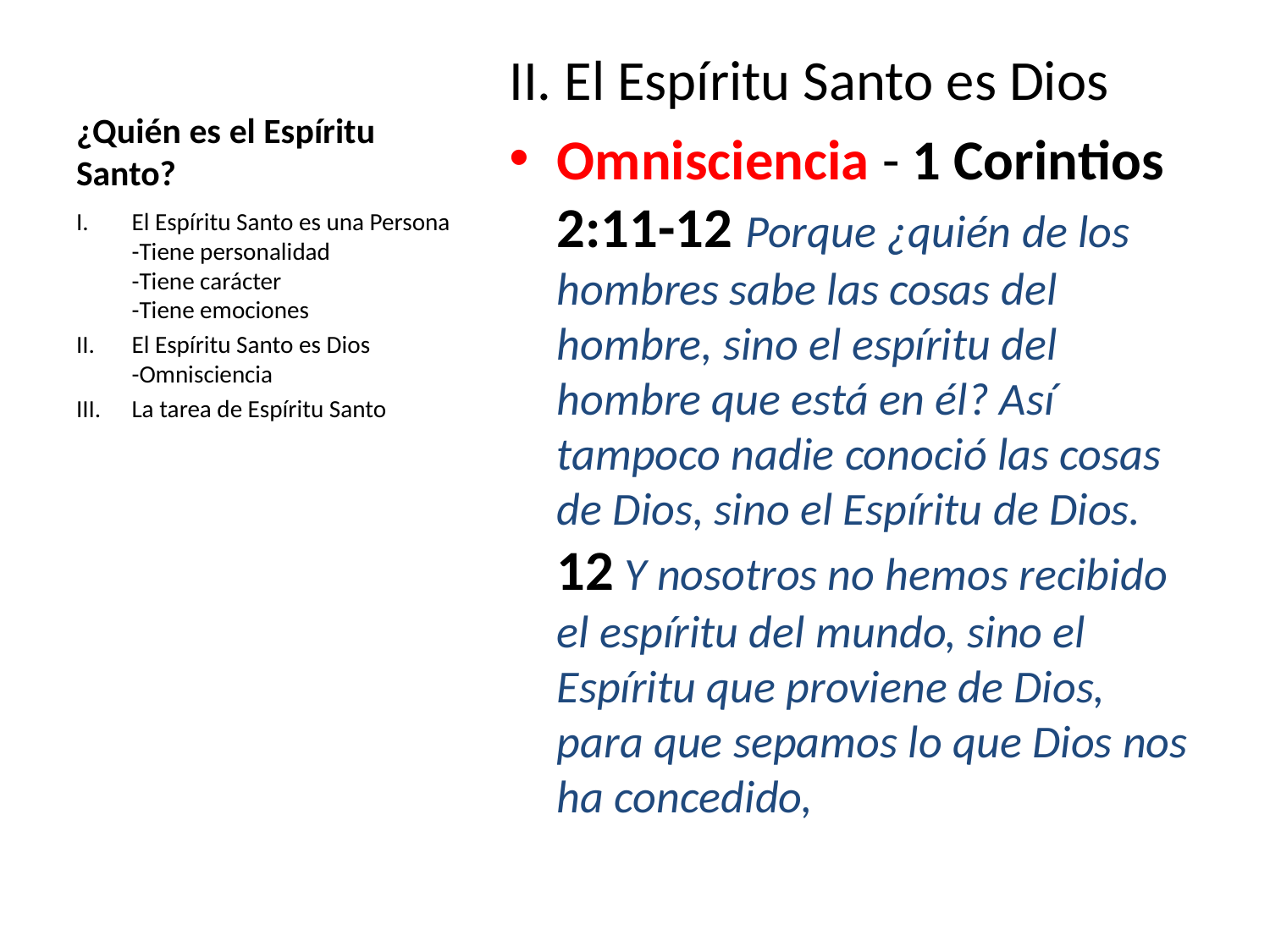

# ¿Quién es el Espíritu Santo?
II. El Espíritu Santo es Dios
Omnisciencia - 1 Corintios 2:11-12 Porque ¿quién de los hombres sabe las cosas del hombre, sino el espíritu del hombre que está en él? Así tampoco nadie conoció las cosas de Dios, sino el Espíritu de Dios. 12 Y nosotros no hemos recibido el espíritu del mundo, sino el Espíritu que proviene de Dios, para que sepamos lo que Dios nos ha concedido,
El Espíritu Santo es una Persona
-Tiene personalidad
-Tiene carácter
-Tiene emociones
El Espíritu Santo es Dios
-Omnisciencia
La tarea de Espíritu Santo